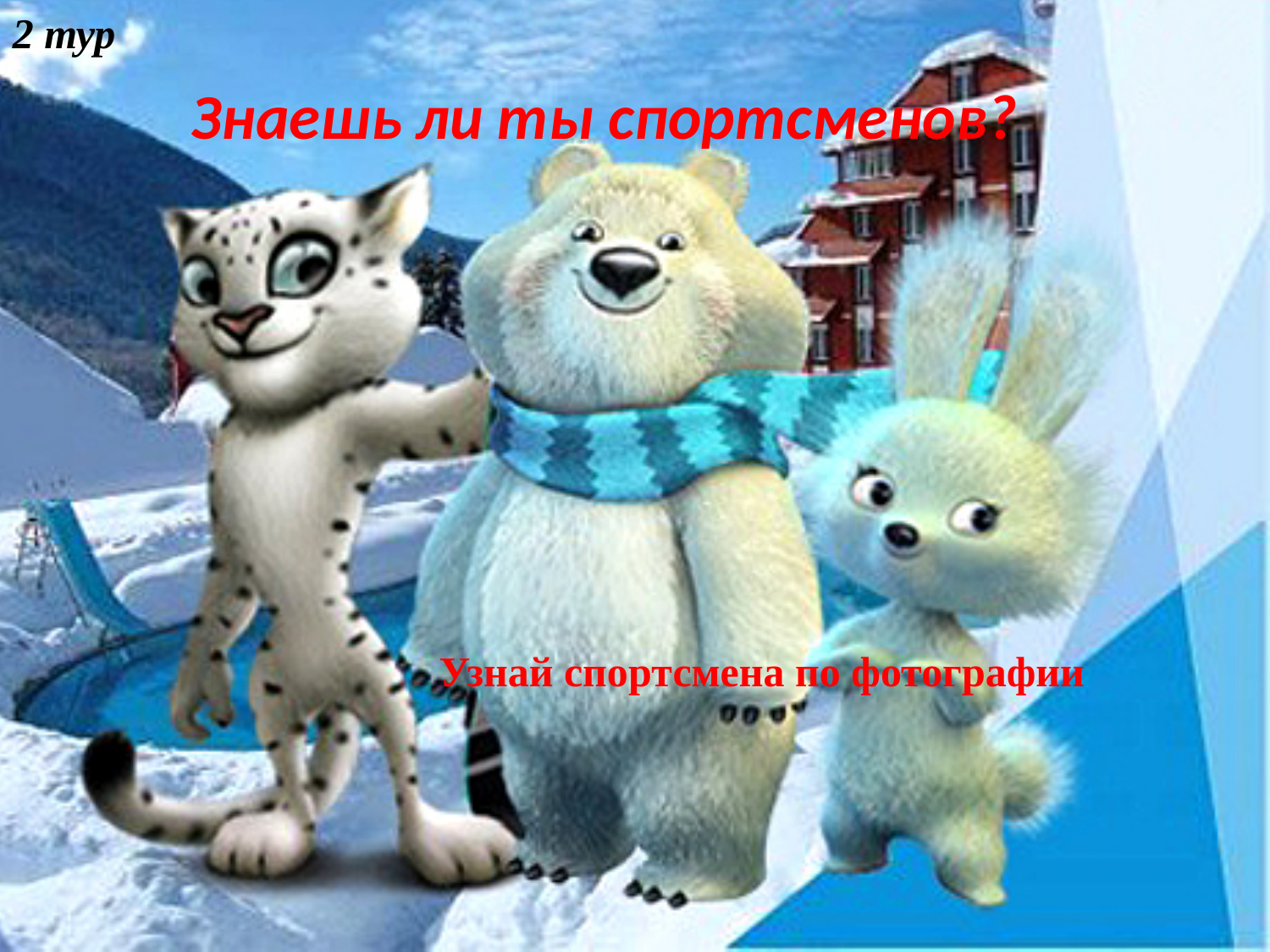

2 тур
Знаешь ли ты спортсменов?
Узнай спортсмена по фотографии